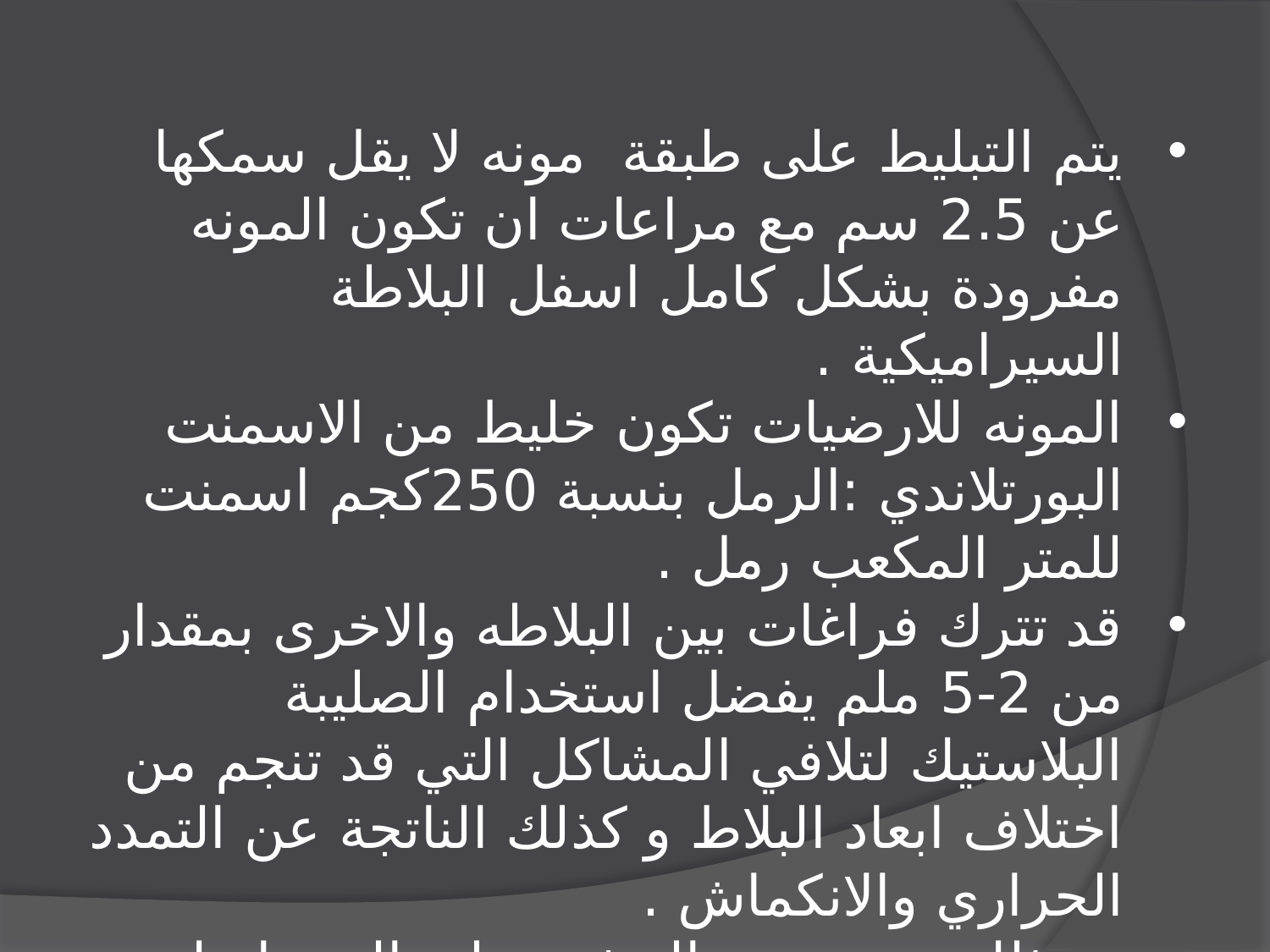

يتم التبليط على طبقة  مونه لا يقل سمكها عن 2.5 سم مع مراعات ان تكون المونه مفرودة بشكل كامل اسفل البلاطة السيراميكية .
المونه للارضيات تكون خليط من الاسمنت البورتلاندي :الرمل بنسبة 250كجم اسمنت للمتر المكعب رمل .
قد تترك فراغات بين البلاطه والاخرى بمقدار من 2-5 ملم يفضل استخدام الصليبة البلاستيك لتلافي المشاكل التي قد تنجم من اختلاف ابعاد البلاط و كذلك الناتجة عن التمدد الحراري والانكماش .
بعدذلك يجب عدم المشي على السيراميك لفترة لا تقل عن 24 ساعه مع التهوية الجيدة.
يتم سد المسافات البينية الموجودة بين البلاطات بواسطة لباني الاسمت الابيض اوالملون وذلك باختيار اللون المناسب للون البلاطة السيراميكية  بين تلك المسافات .